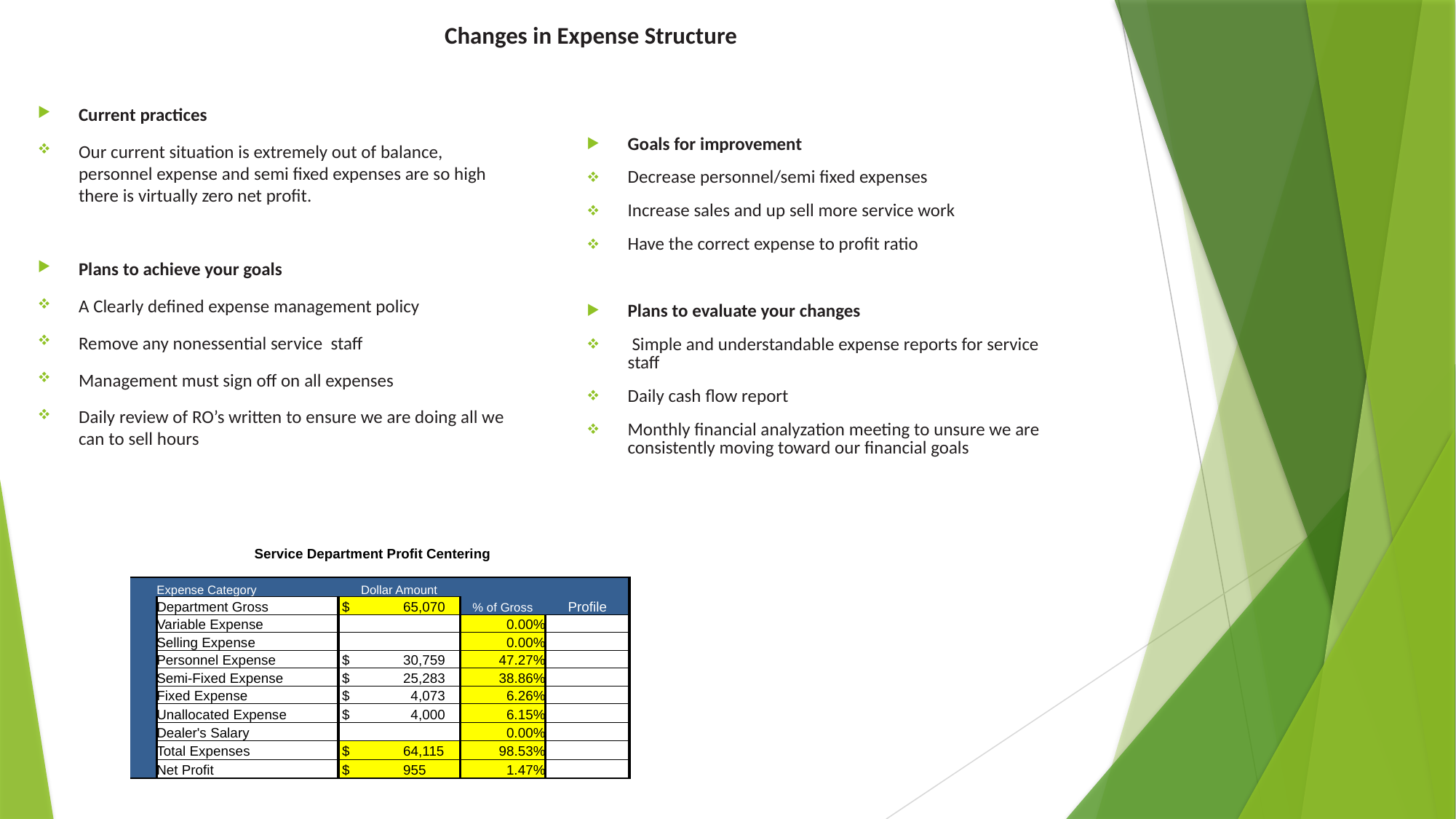

# Changes in Expense Structure
Current practices
Our current situation is extremely out of balance, personnel expense and semi fixed expenses are so high there is virtually zero net profit.

Plans to achieve your goals
A Clearly defined expense management policy
Remove any nonessential service  staff
Management must sign off on all expenses
Daily review of RO’s written to ensure we are doing all we can to sell hours

Goals for improvement
Decrease personnel/semi fixed expenses
Increase sales and up sell more service work
Have the correct expense to profit ratio

Plans to evaluate your changes
 Simple and understandable expense reports for service staff
Daily cash flow report
Monthly financial analyzation meeting to unsure we are consistently moving toward our financial goals

| Service Department Profit Centering |  |  |  |  |
| --- | --- | --- | --- | --- |
|  |  |  |  |  |
|  | Expense Category | Dollar Amount |  |  |
|  | Department Gross | $ 65,070 | % of Gross | Profile |
|  | Variable Expense |  | 0.00% |  |
|  | Selling Expense |  | 0.00% |  |
|  | Personnel Expense | $ 30,759 | 47.27% |  |
|  | Semi-Fixed Expense | $ 25,283 | 38.86% |  |
|  | Fixed Expense | $ 4,073 | 6.26% |  |
|  | Unallocated Expense | $ 4,000 | 6.15% |  |
|  | Dealer's Salary |  | 0.00% |  |
|  | Total Expenses | $ 64,115 | 98.53% |  |
|  | Net Profit | $ 955 | 1.47% |  |